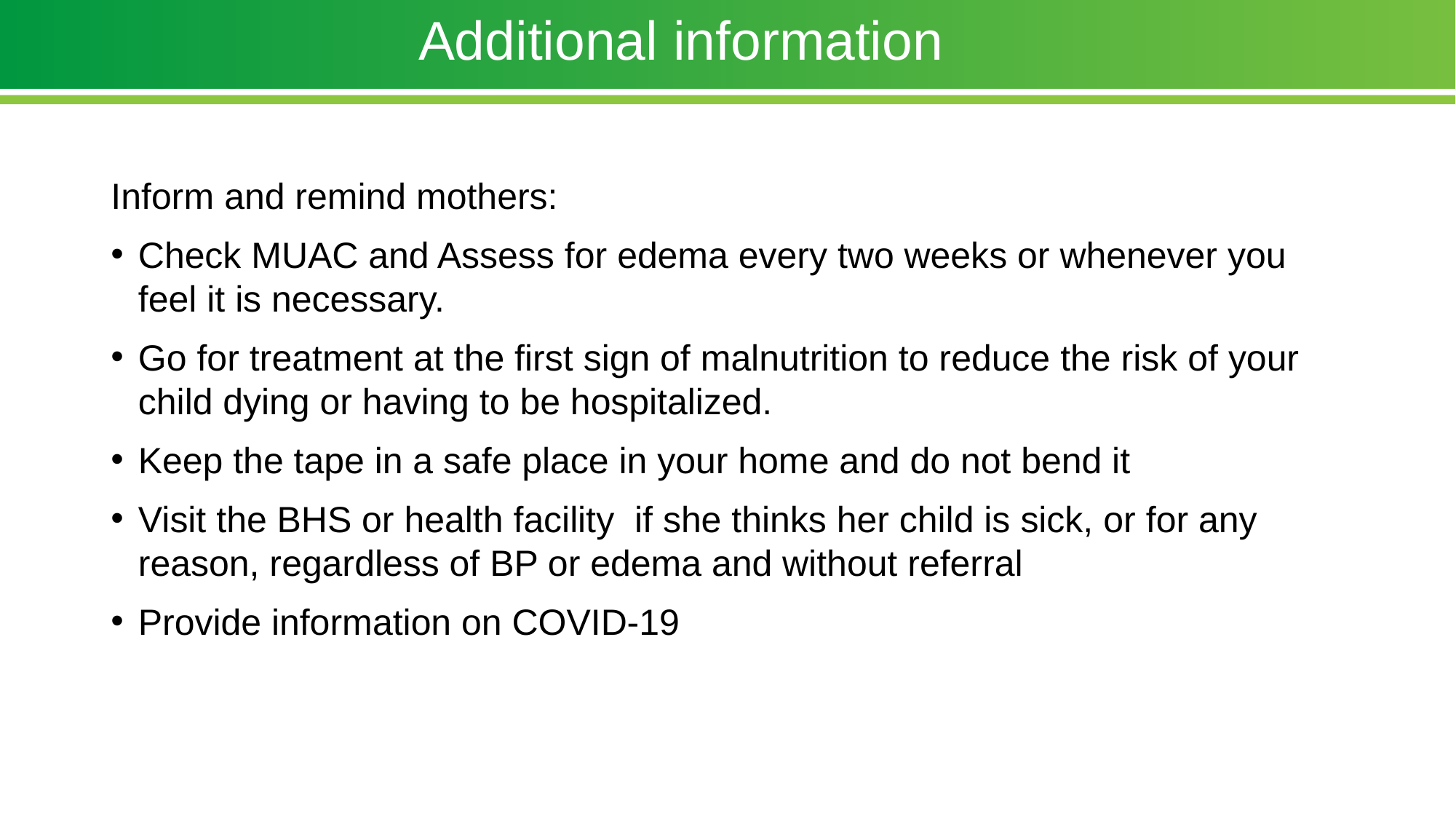

# Additional information
Inform and remind mothers:
Check MUAC and Assess for edema every two weeks or whenever you feel it is necessary.
Go for treatment at the first sign of malnutrition to reduce the risk of your child dying or having to be hospitalized.
Keep the tape in a safe place in your home and do not bend it
Visit the BHS or health facility  if she thinks her child is sick, or for any reason, regardless of BP or edema and without referral
Provide information on COVID-19